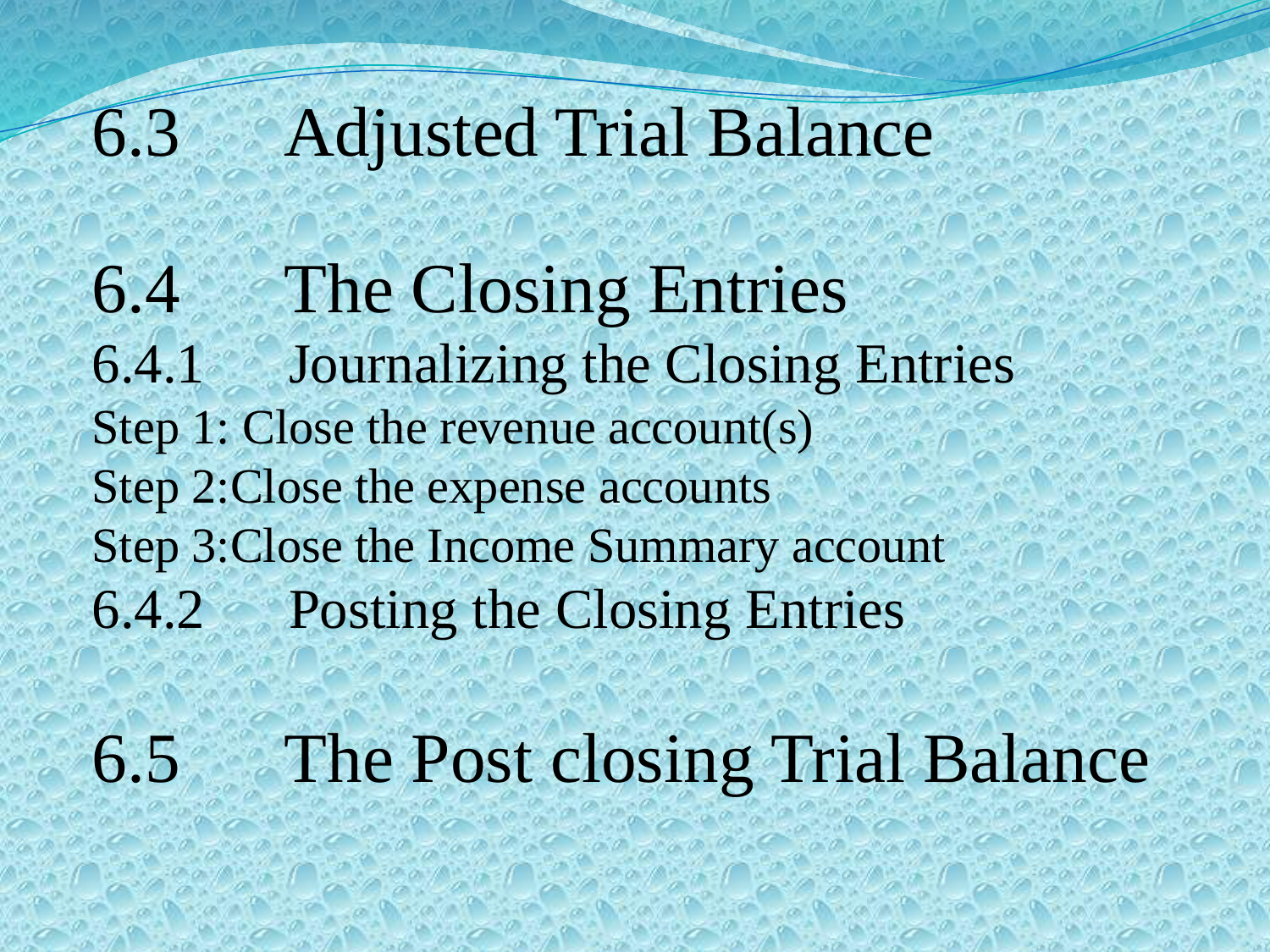

6.3　Adjusted Trial Balance
6.4　The Closing Entries
6.4.1　Journalizing the Closing Entries
Step 1: Close the revenue account(s)
Step 2:Close the expense accounts
Step 3:Close the Income Summary account
6.4.2　Posting the Closing Entries
6.5　The Post closing Trial Balance